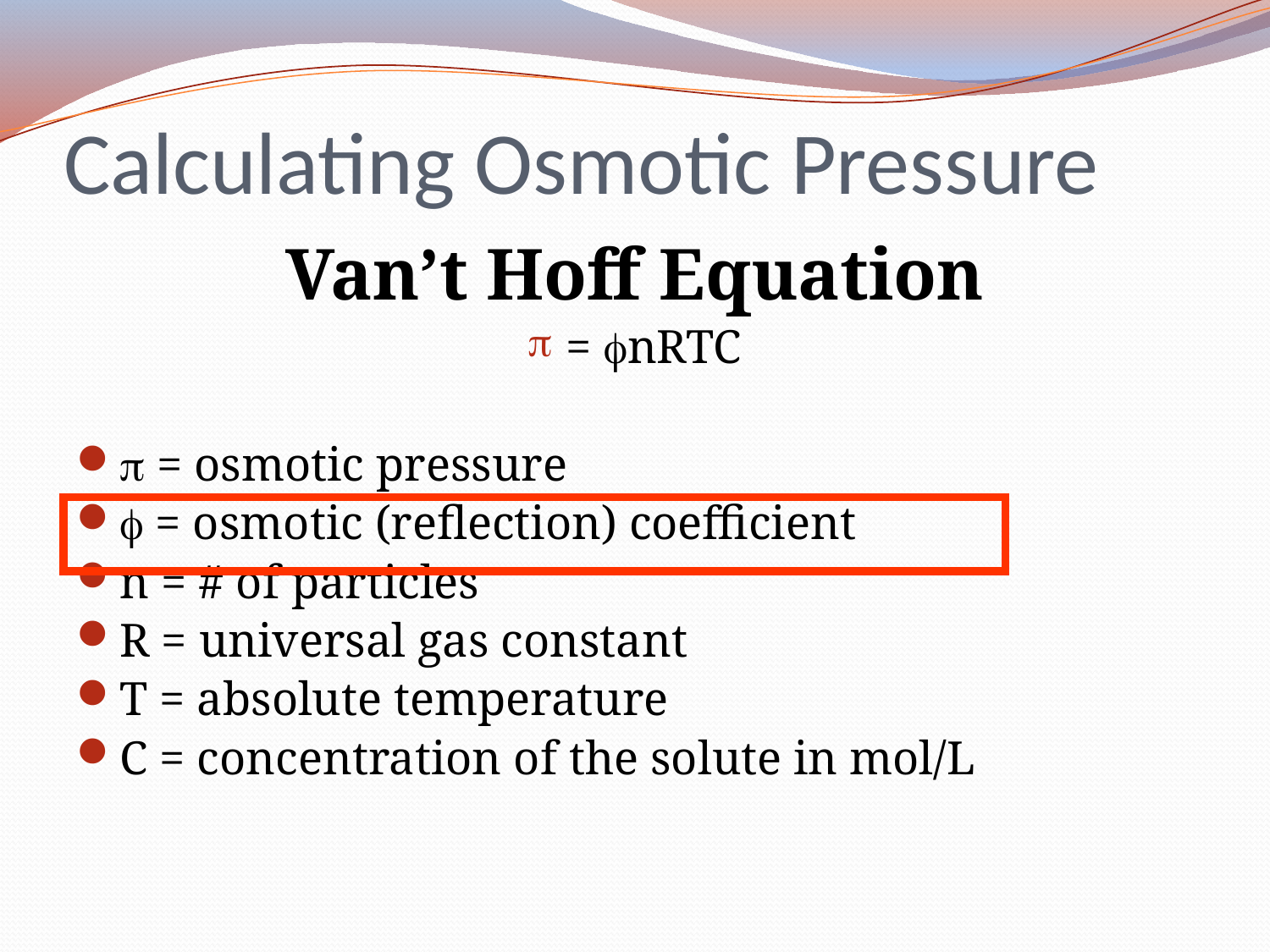

# Calculating Osmotic Pressure
Van’t Hoff Equation
= φnRTC

π = osmotic pressure
φ = osmotic (reflection) coefficient
n = # of particles
R = universal gas constant
T = absolute temperature
C = concentration of the solute in mol/L